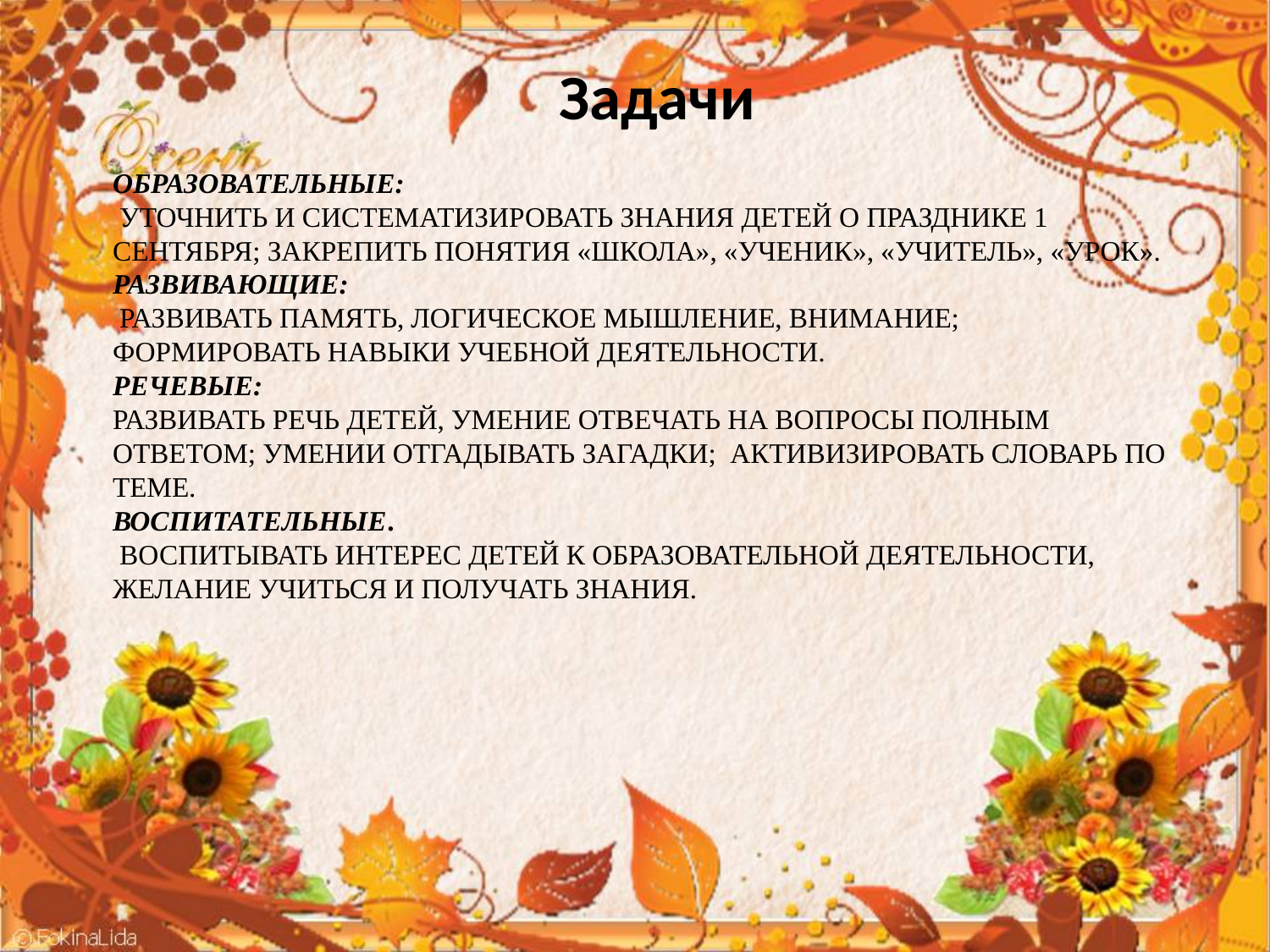

Задачи
# Образовательные:  Уточнить и систематизировать знания детей о празднике 1 сентября; Закрепить понятия «школа», «ученик», «учитель», «урок». Развивающие:  Развивать память, логическое мышление, внимание; Формировать навыки учебной деятельности. Речевые:  Развивать речь детей, умение отвечать на вопросы полным ответом; умении отгадывать загадки;  Активизировать словарь по теме. Воспитательные. Воспитывать интерес детей к образовательной деятельности, желание учиться и получать знания.